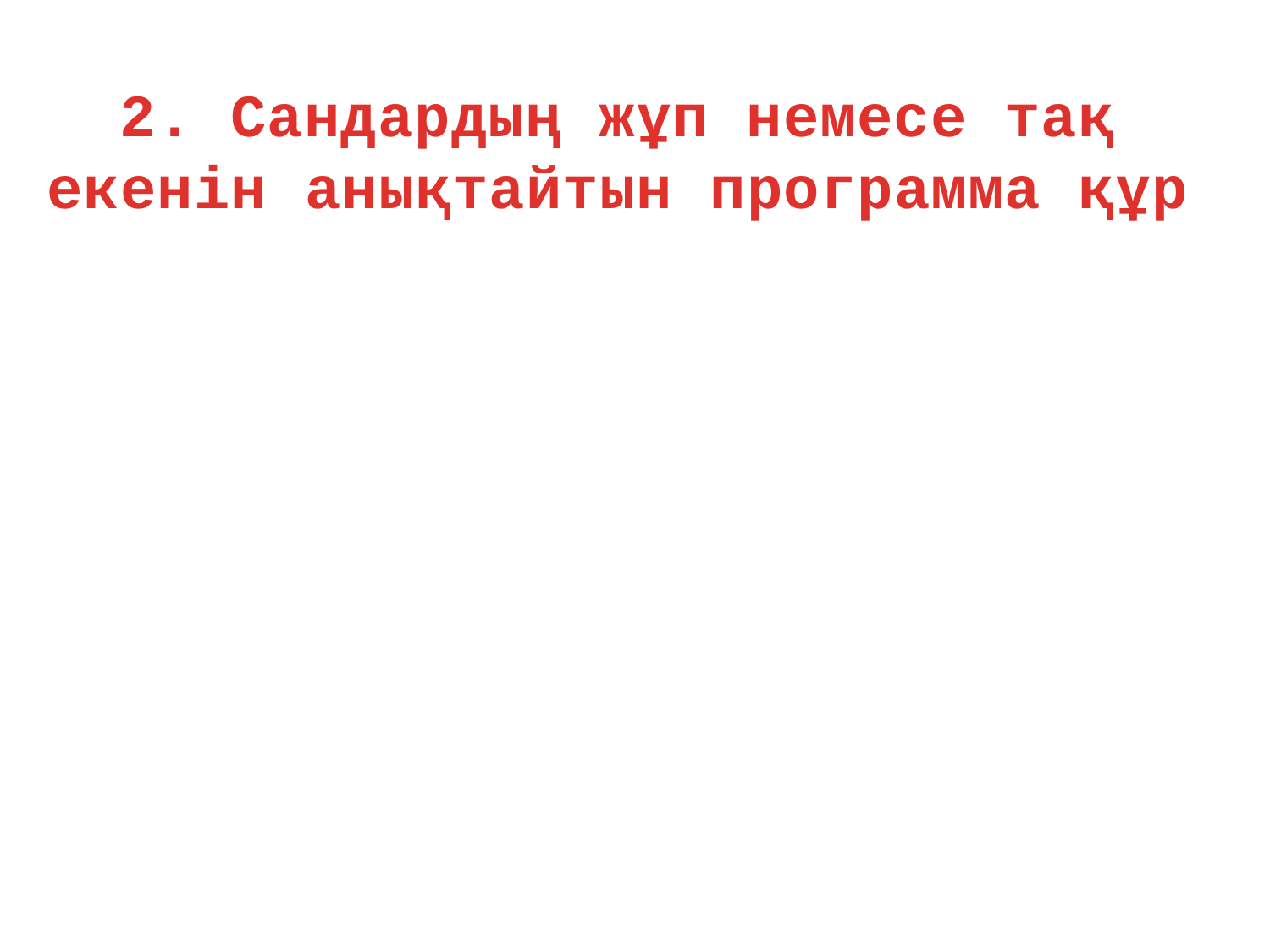

# 2. Сандардың жұп немесе тақ екенін анықтайтын программа құр